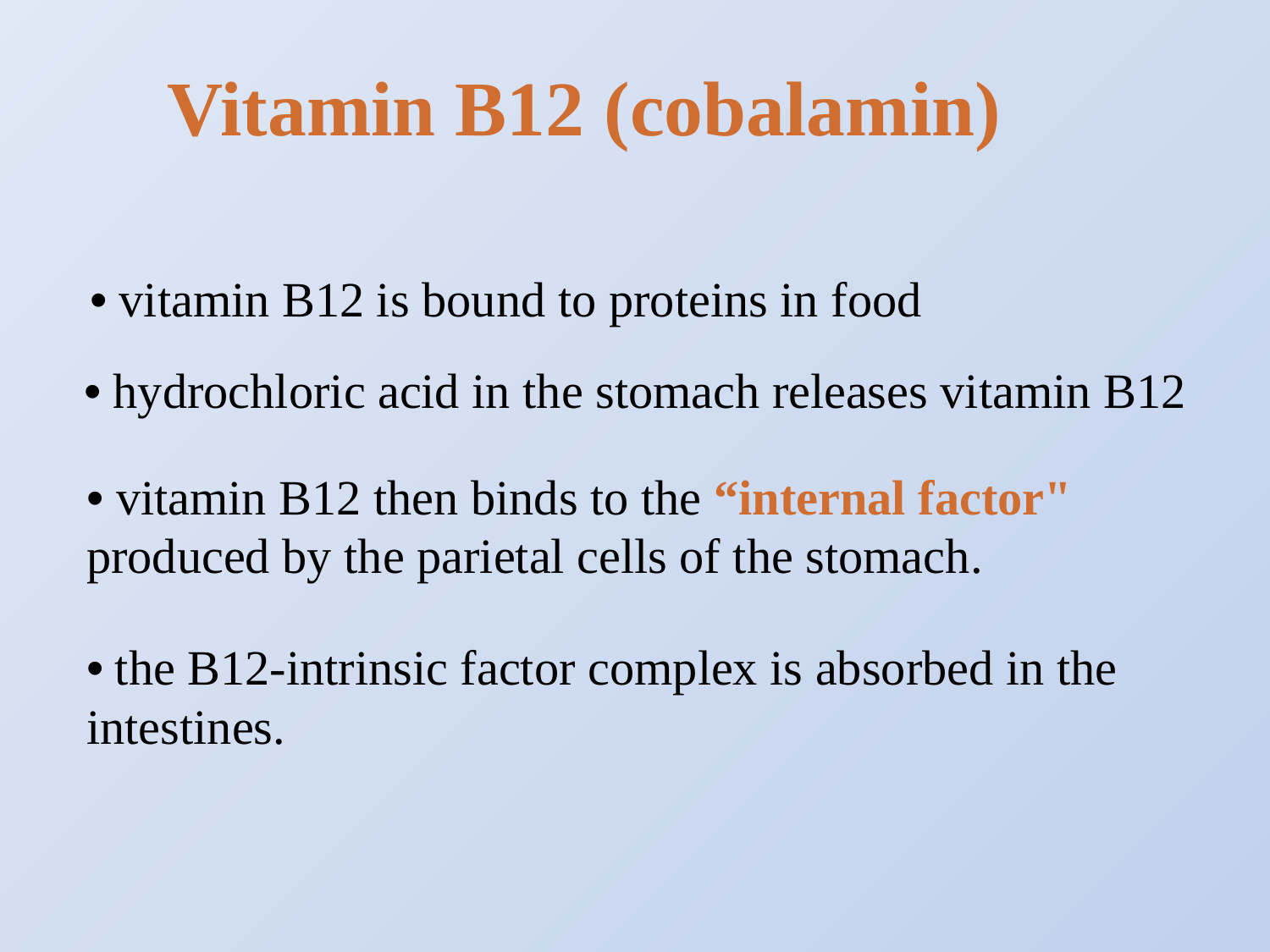

Vitamin B12 (cobalamin)
• vitamin B12 is bound to proteins in food

• hydrochloric acid in the stomach releases vitamin B12

• vitamin B12 then binds to the “internal factor" produced by the parietal cells of the stomach.

• the B12-intrinsic factor complex is absorbed in the intestines.